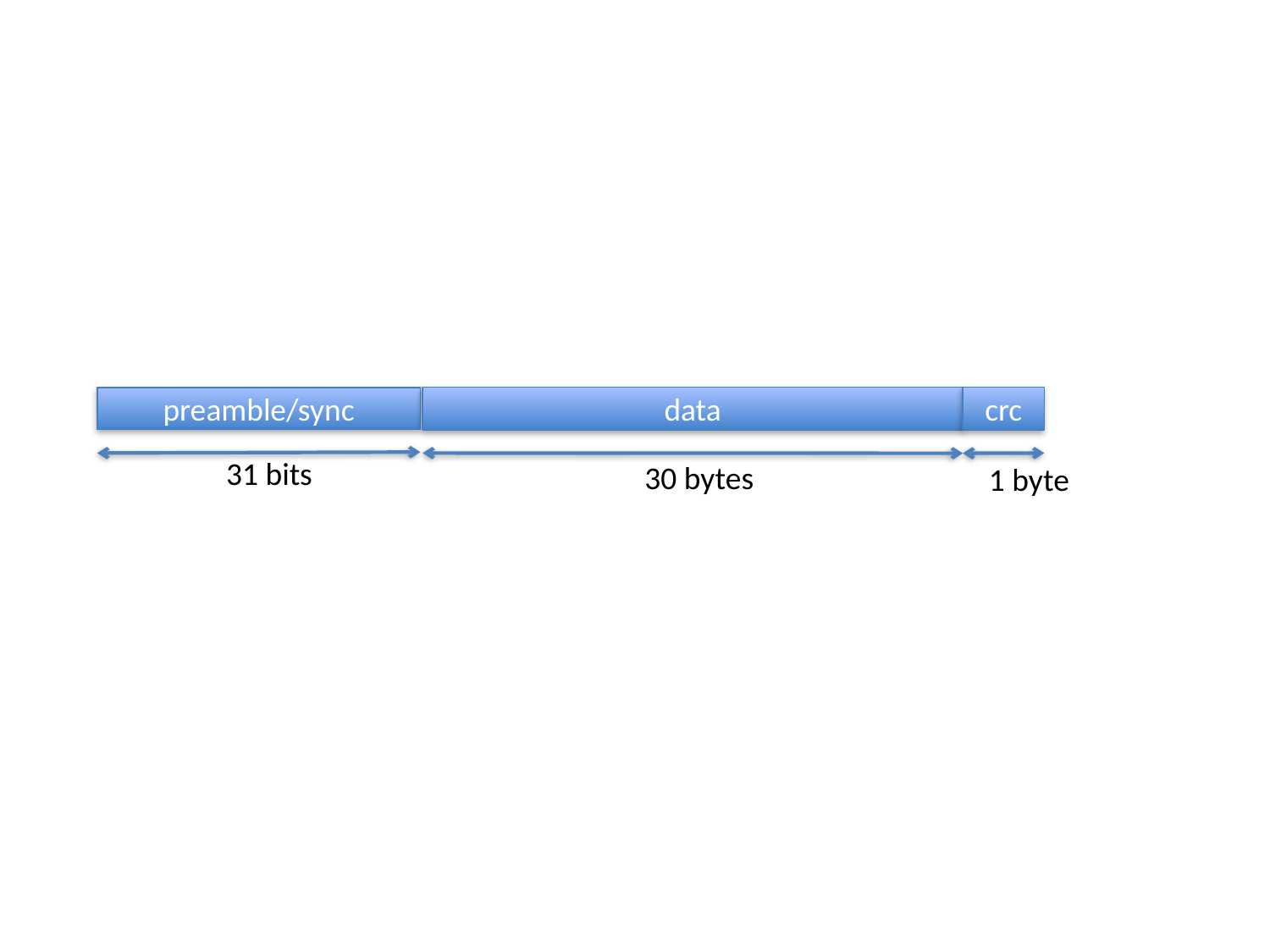

preamble/sync
data
crc
31 bits
30 bytes
1 byte